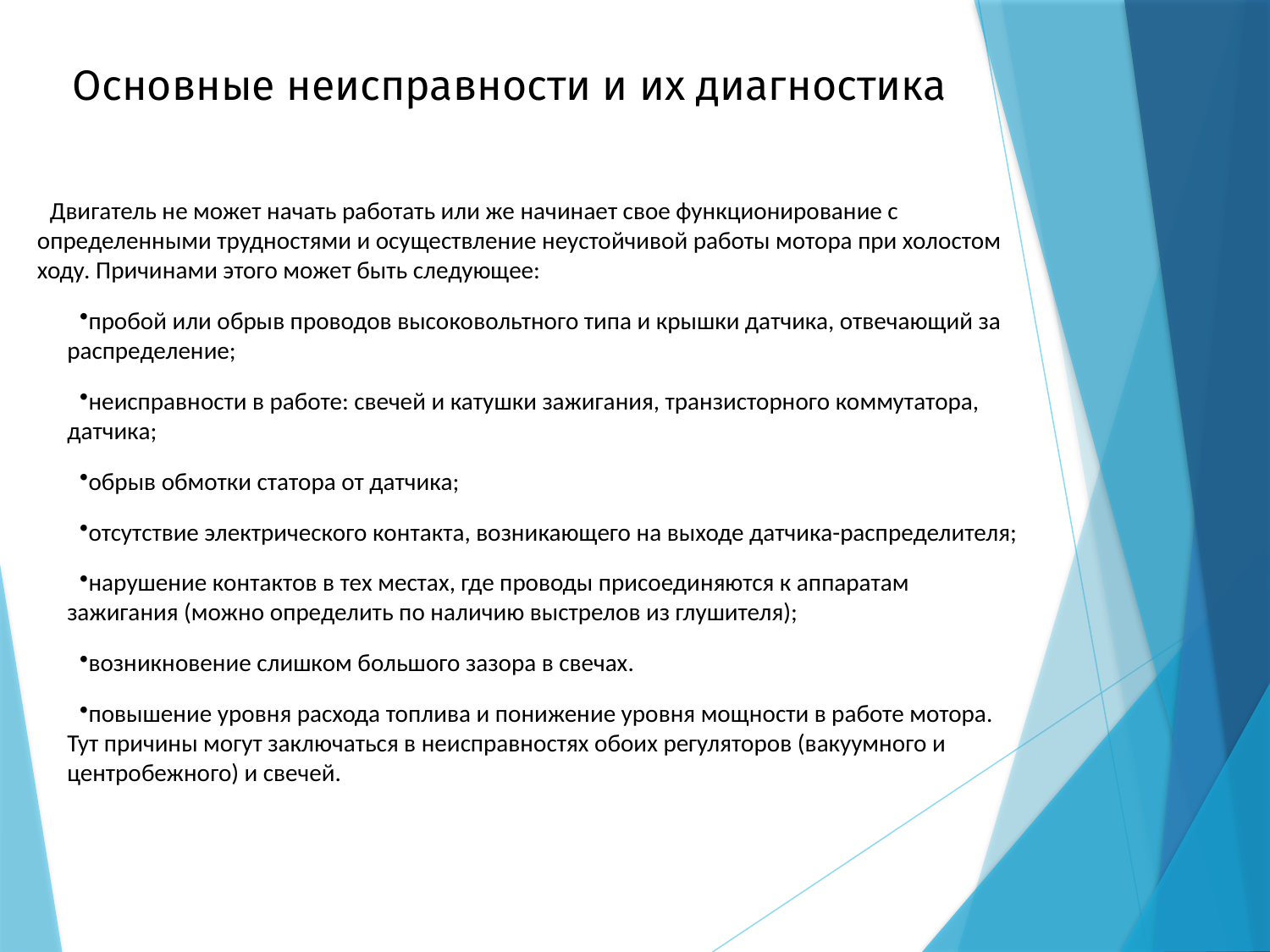

Основные неисправности и их диагностика
Двигатель не может начать работать или же начинает свое функционирование с определенными трудностями и осуществление неустойчивой работы мотора при холостом ходу. Причинами этого может быть следующее:

пробой или обрыв проводов высоковольтного типа и крышки датчика, отвечающий за распределение;

неисправности в работе: свечей и катушки зажигания, транзисторного коммутатора, датчика;

обрыв обмотки статора от датчика;

отсутствие электрического контакта, возникающего на выходе датчика-распределителя;

нарушение контактов в тех местах, где проводы присоединяются к аппаратам зажигания (можно определить по наличию выстрелов из глушителя);

возникновение слишком большого зазора в свечах.

повышение уровня расхода топлива и понижение уровня мощности в работе мотора. Тут причины могут заключаться в неисправностях обоих регуляторов (вакуумного и центробежного) и свечей.